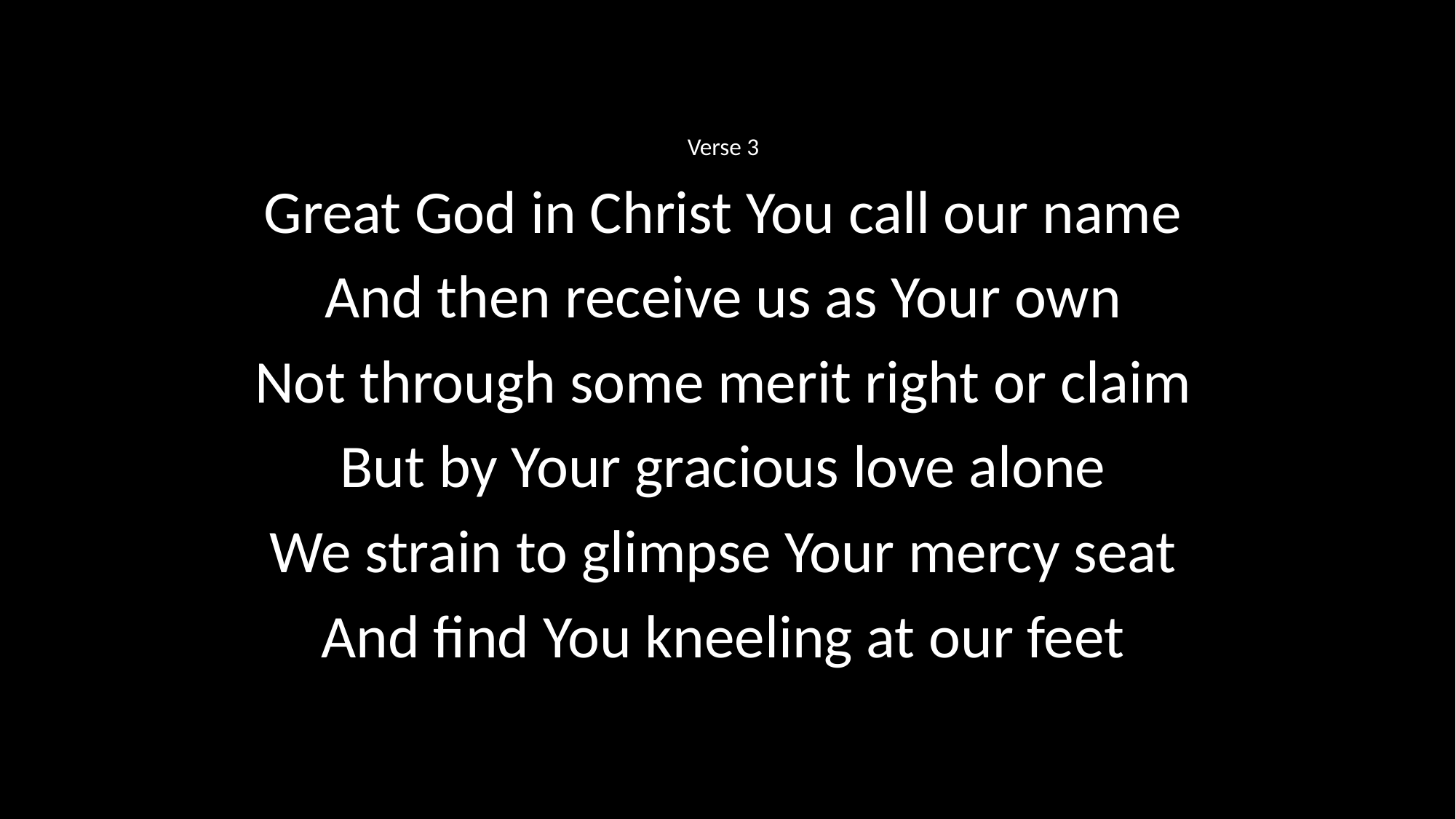

Verse 3
Great God in Christ You call our name
And then receive us as Your own
Not through some merit right or claim
But by Your gracious love alone
We strain to glimpse Your mercy seat
And find You kneeling at our feet